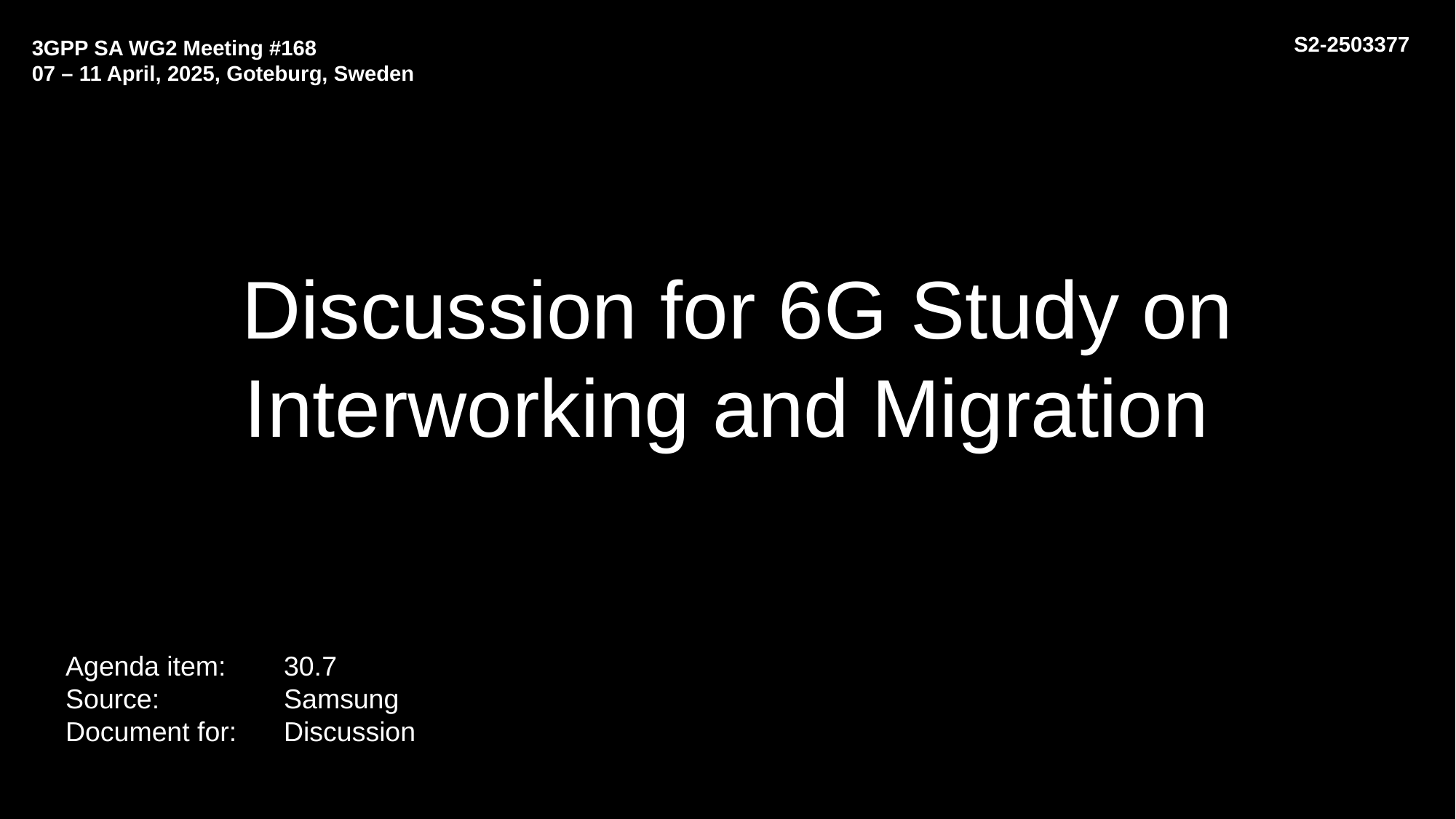

S2-2503377
3GPP SA WG2 Meeting #168
07 – 11 April, 2025, Goteburg, Sweden
 Discussion for 6G Study on Interworking and Migration
Agenda item: 	30.7
Source: 		Samsung
Document for:	Discussion